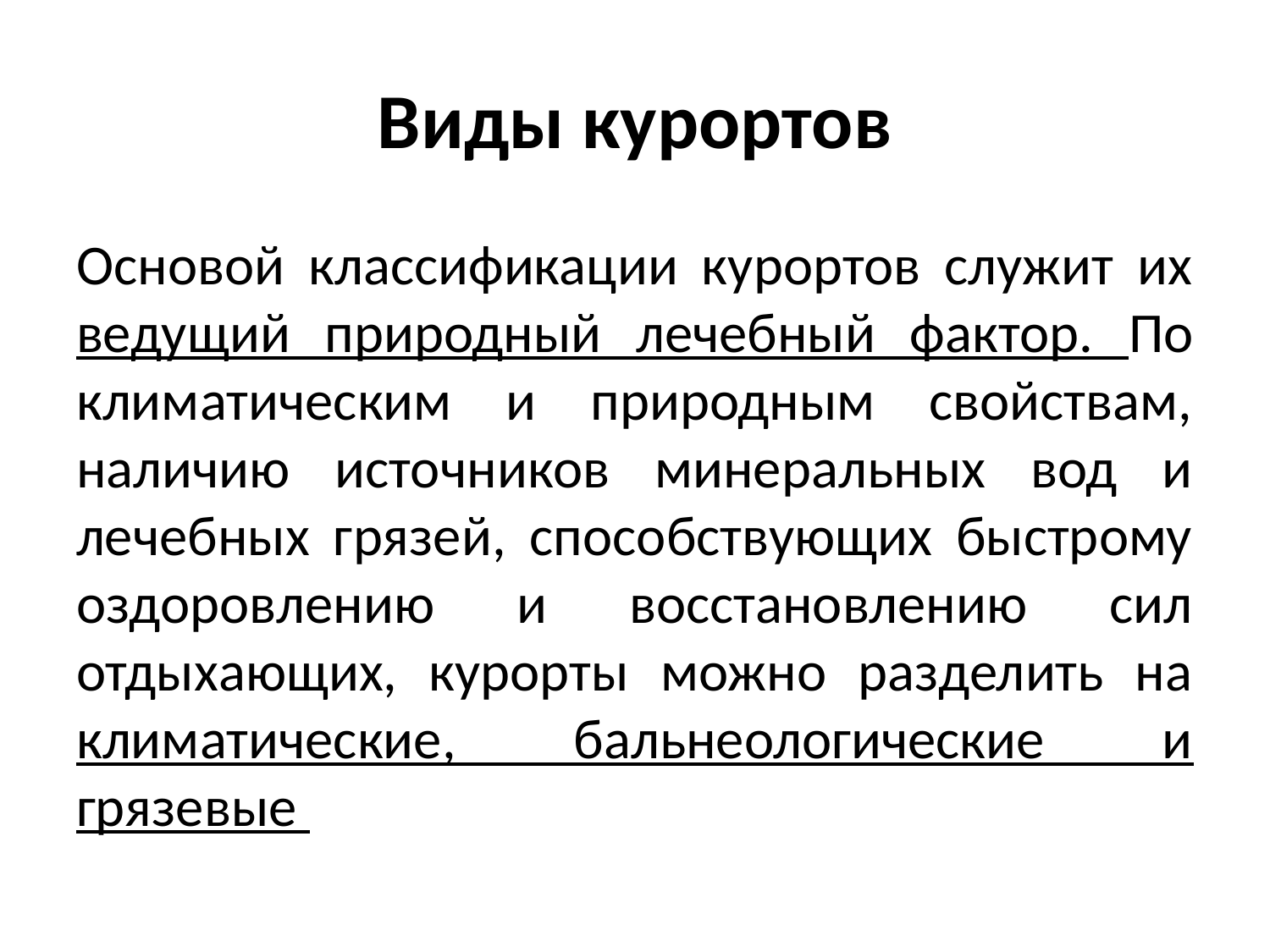

# Виды курортов
Основой классификации курортов служит их ведущий природный лечебный фактор. По климатическим и природным свойствам, наличию источников минеральных вод и лечебных грязей, способствующих быстрому оздоровлению и восстановлению сил отдыхающих, курорты можно разделить на климатические, бальнеологические и грязевые